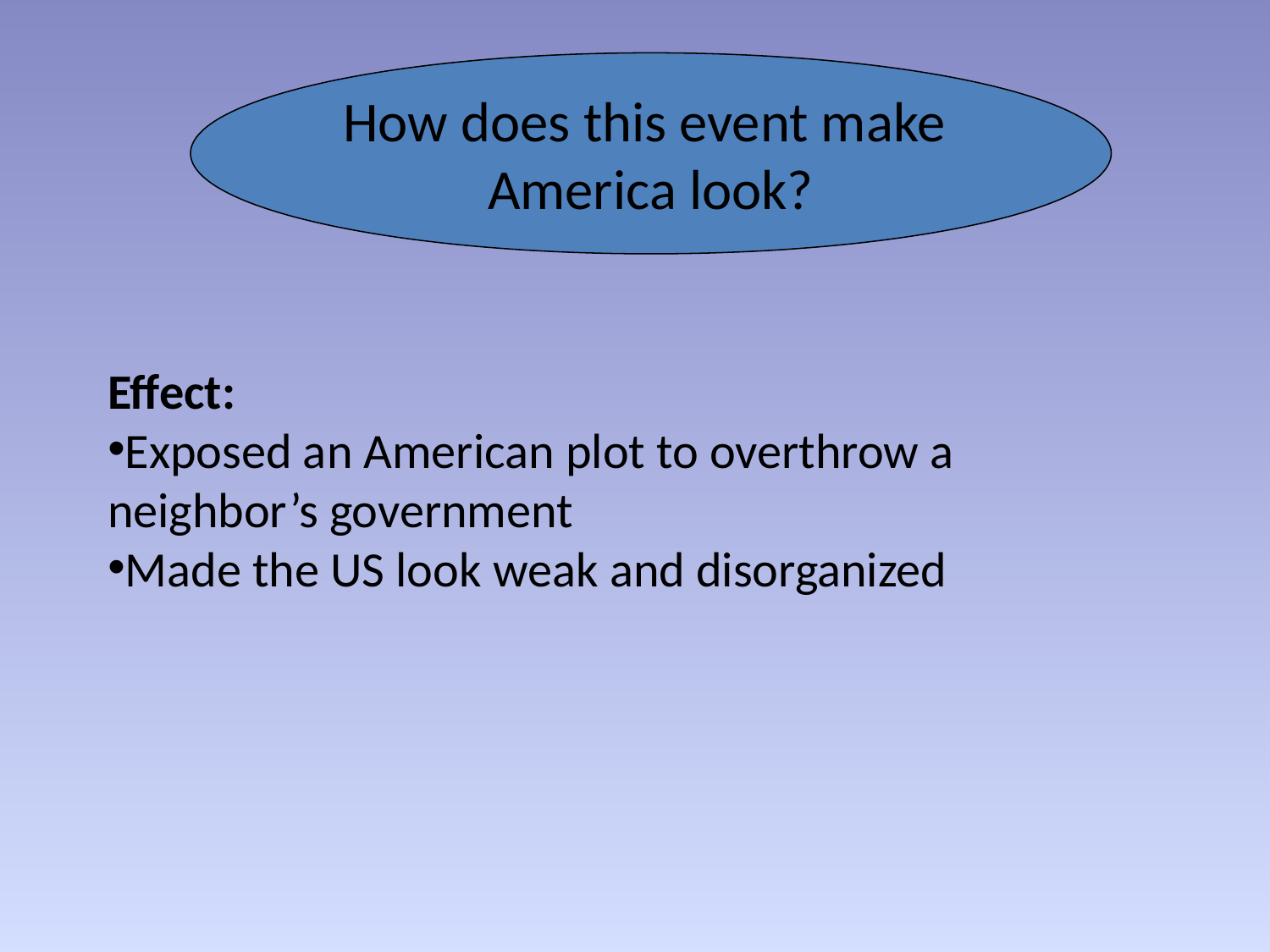

How does this event make
America look?
Effect:
Exposed an American plot to overthrow a neighbor’s government
Made the US look weak and disorganized